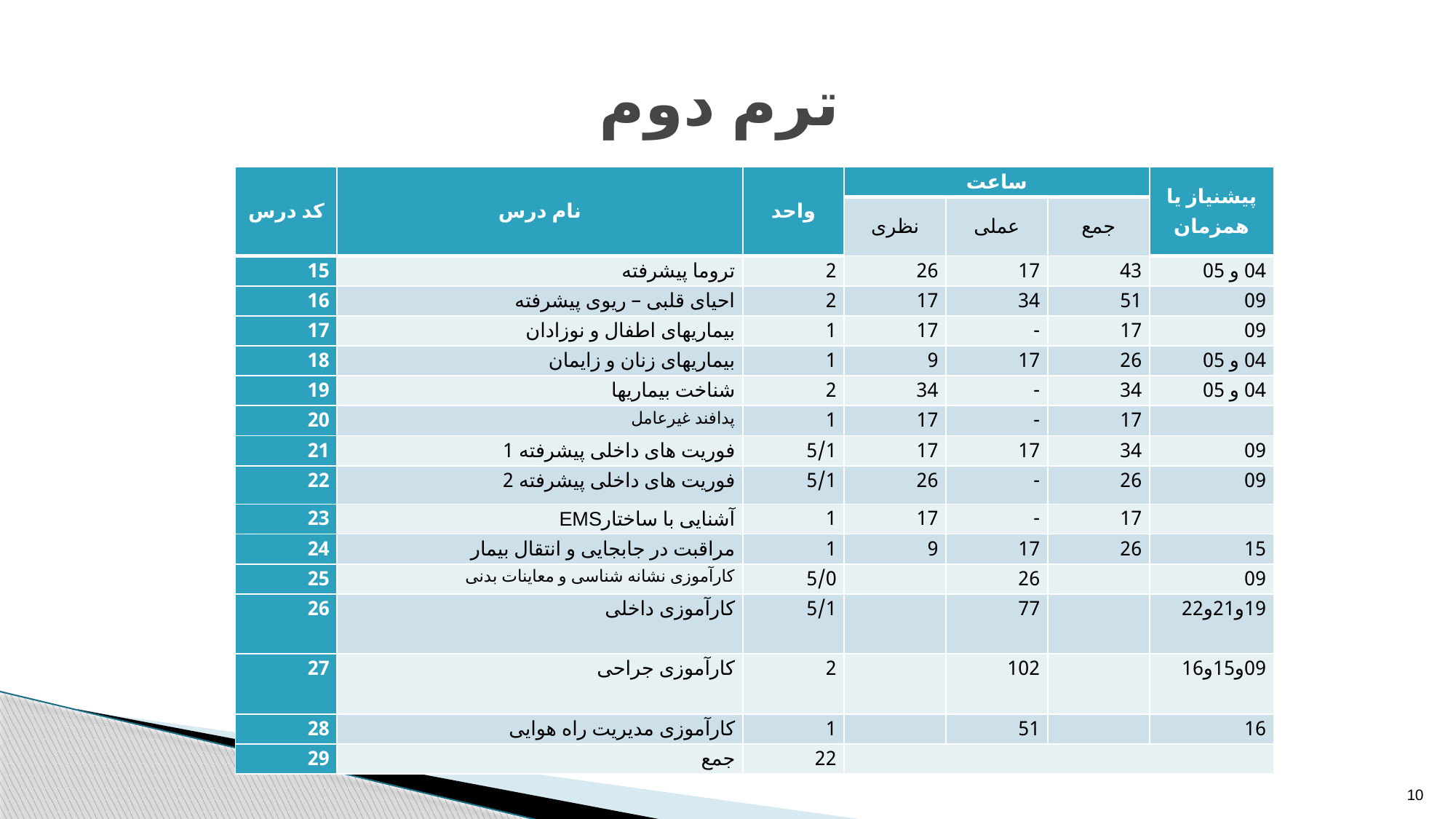

# ترم دوم
| کد درس | نام درس | واحد | ساعت |  |  | پیشنیاز یا همزمان |
| --- | --- | --- | --- | --- | --- | --- |
|  |  |  | نظری | عملی | جمع |  |
| 15 | تروما پیشرفته | 2 | 26 | 17 | 43 | 04 و 05 |
| 16 | احیای قلبی – ریوی پیشرفته | 2 | 17 | 34 | 51 | 09 |
| 17 | بیماریهای اطفال و نوزادان | 1 | 17 | - | 17 | 09 |
| 18 | بیماریهای زنان و زایمان | 1 | 9 | 17 | 26 | 04 و 05 |
| 19 | شناخت بیماریها | 2 | 34 | - | 34 | 04 و 05 |
| 20 | پدافند غیرعامل | 1 | 17 | - | 17 |  |
| 21 | فوریت های داخلی پیشرفته 1 | 5/1 | 17 | 17 | 34 | 09 |
| 22 | فوریت های داخلی پیشرفته 2 | 5/1 | 26 | - | 26 | 09 |
| 23 | آشنایی با ساختارEMS | 1 | 17 | - | 17 |  |
| 24 | مراقبت در جابجایی و انتقال بیمار | 1 | 9 | 17 | 26 | 15 |
| 25 | کارآموزی نشانه شناسی و معاینات بدنی | 5/0 |  | 26 |  | 09 |
| 26 | کارآموزی داخلی | 5/1 |  | 77 |  | 19و21و22 |
| 27 | کارآموزی جراحی | 2 |  | 102 |  | 09و15و16 |
| 28 | کارآموزی مدیریت راه هوایی | 1 |  | 51 |  | 16 |
| 29 | جمع | 22 |  |  |  |  |
10